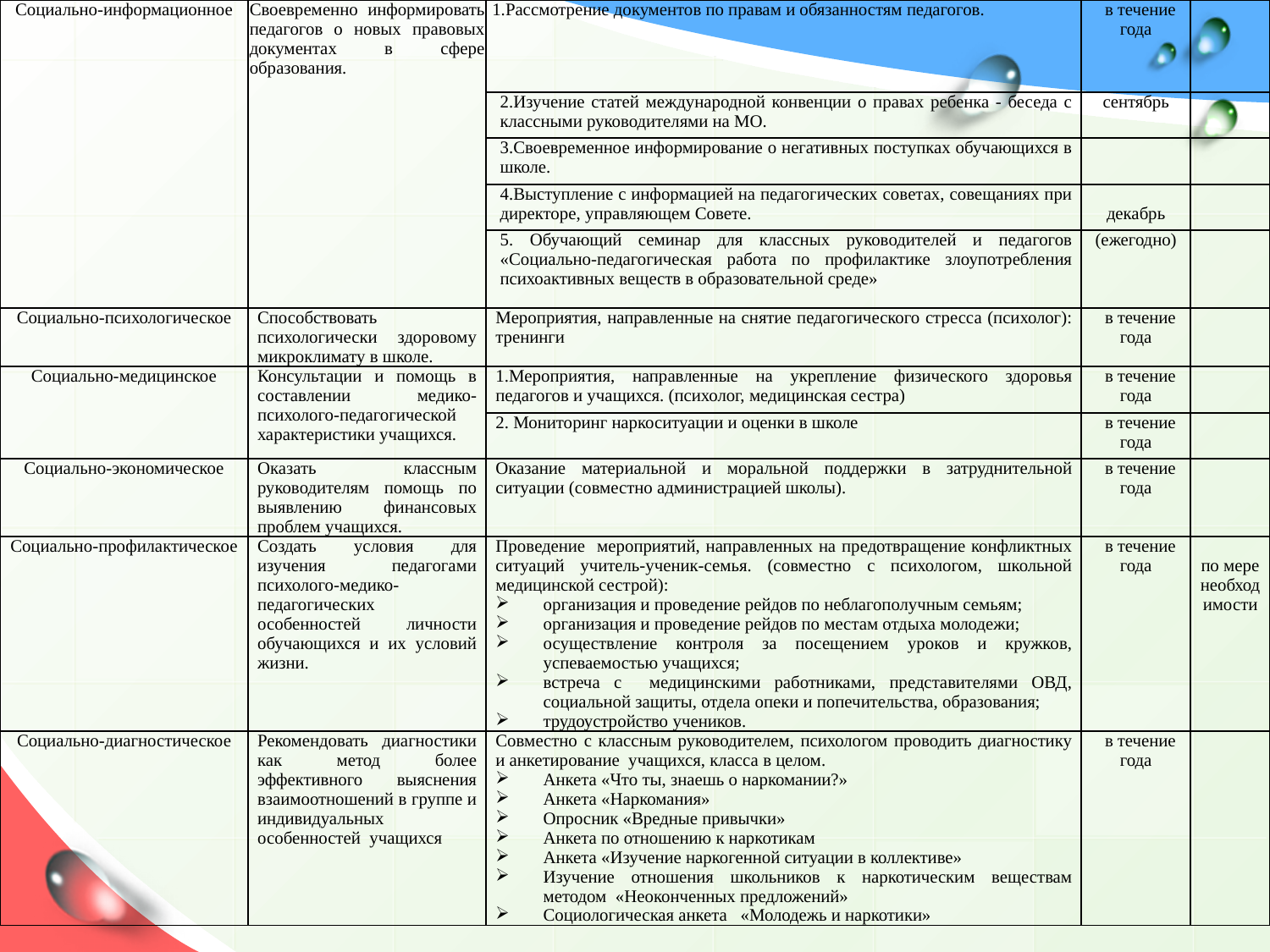

| Социально-информационное | Своевременно информировать педагогов о новых правовых документах в сфере образования. | 1.Рассмотрение документов по правам и обязанностям педагогов. | в течение года |  |
| --- | --- | --- | --- | --- |
|  |  | 2.Изучение статей международной конвенции о правах ребенка - беседа с классными руководителями на МО. | сентябрь |  |
|  |  | 3.Своевременное информирование о негативных поступках обучающихся в школе. |  |  |
|  |  | 4.Выступление с информацией на педагогических советах, совещаниях при директоре, управляющем Совете. | декабрь |  |
|  |  | 5. Обучающий семинар для классных руководителей и педагогов «Социально-педагогическая работа по профилактике злоупотребления психоактивных веществ в образовательной среде» | (ежегодно) |  |
| Социально-психологическое | Способствовать психологически здоровому микроклимату в школе. | Мероприятия, направленные на снятие педагогического стресса (психолог): тренинги | в течение года |  |
| Социально-медицинское | Консультации и помощь в составлении медико-психолого-педагогической характеристики учащихся. | 1.Мероприятия, направленные на укрепление физического здоровья педагогов и учащихся. (психолог, медицинская сестра) | в течение года |  |
|  |  | 2. Мониторинг наркоситуации и оценки в школе | в течение года |  |
| Социально-экономическое | Оказать классным руководителям помощь по выявлению финансовых проблем учащихся. | Оказание материальной и моральной поддержки в затруднительной ситуации (совместно администрацией школы). | в течение года |  |
| Социально-профилактическое | Создать условия для изучения педагогами психолого-медико-педагогических особенностей личности обучающихся и их условий жизни. | Проведение мероприятий, направленных на предотвращение конфликтных ситуаций учитель-ученик-семья. (совместно с психологом, школьной медицинской сестрой): организация и проведение рейдов по неблагополучным семьям; организация и проведение рейдов по местам отдыха молодежи; осуществление контроля за посещением уроков и кружков, успеваемостью учащихся; встреча с медицинскими работниками, представителями ОВД, социальной защиты, отдела опеки и попечительства, образования; трудоустройство учеников. | в течение года | по мере необходимости |
| Социально-диагностическое | Рекомендовать диагностики как метод более эффективного выяснения взаимоотношений в группе и индивидуальных особенностей учащихся | Совместно с классным руководителем, психологом проводить диагностику и анкетирование учащихся, класса в целом. Анкета «Что ты, знаешь о наркомании?» Анкета «Наркомания»  Опросник «Вредные привычки» Анкета по отношению к наркотикам Анкета «Изучение наркогенной ситуации в коллективе» Изучение отношения школьников к наркотическим веществам методом  «Неоконченных предложений» Социологическая анкета «Молодежь и наркотики» | в течение года |  |